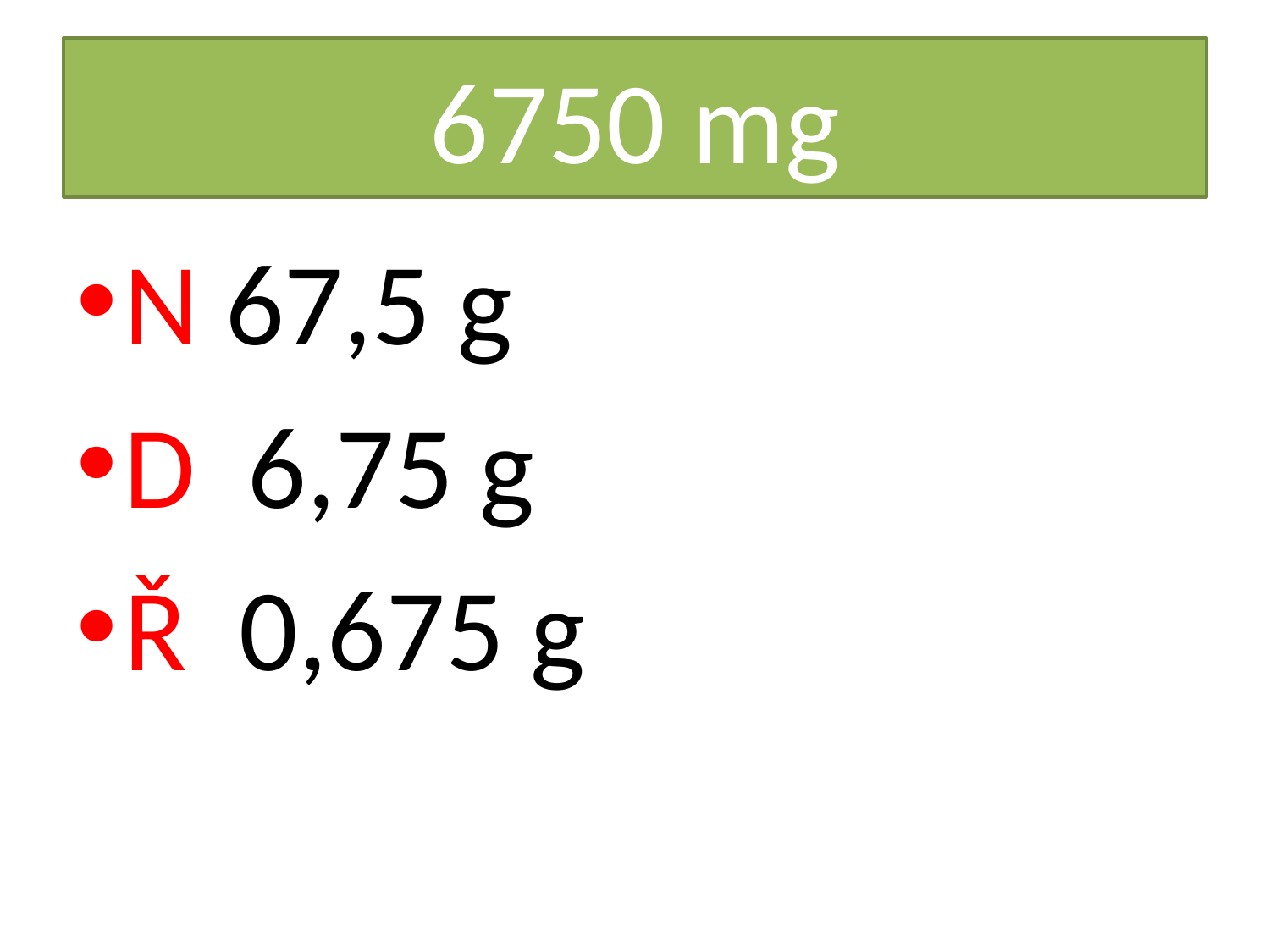

# 6750 mg
N 67,5 g
D  6,75 g
Ř  0,675 g